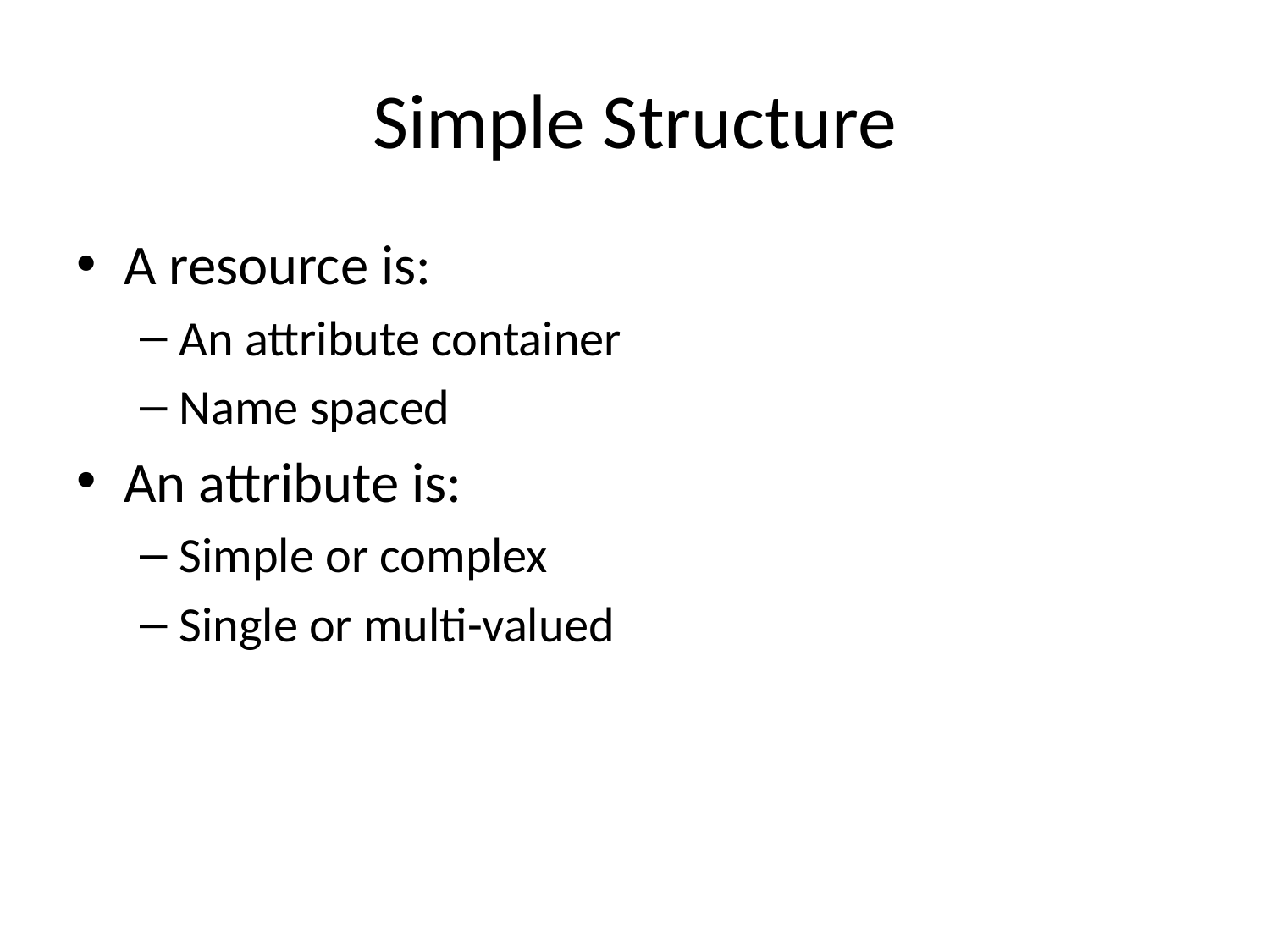

# Simple Structure
A resource is:
An attribute container
Name spaced
An attribute is:
Simple or complex
Single or multi-valued